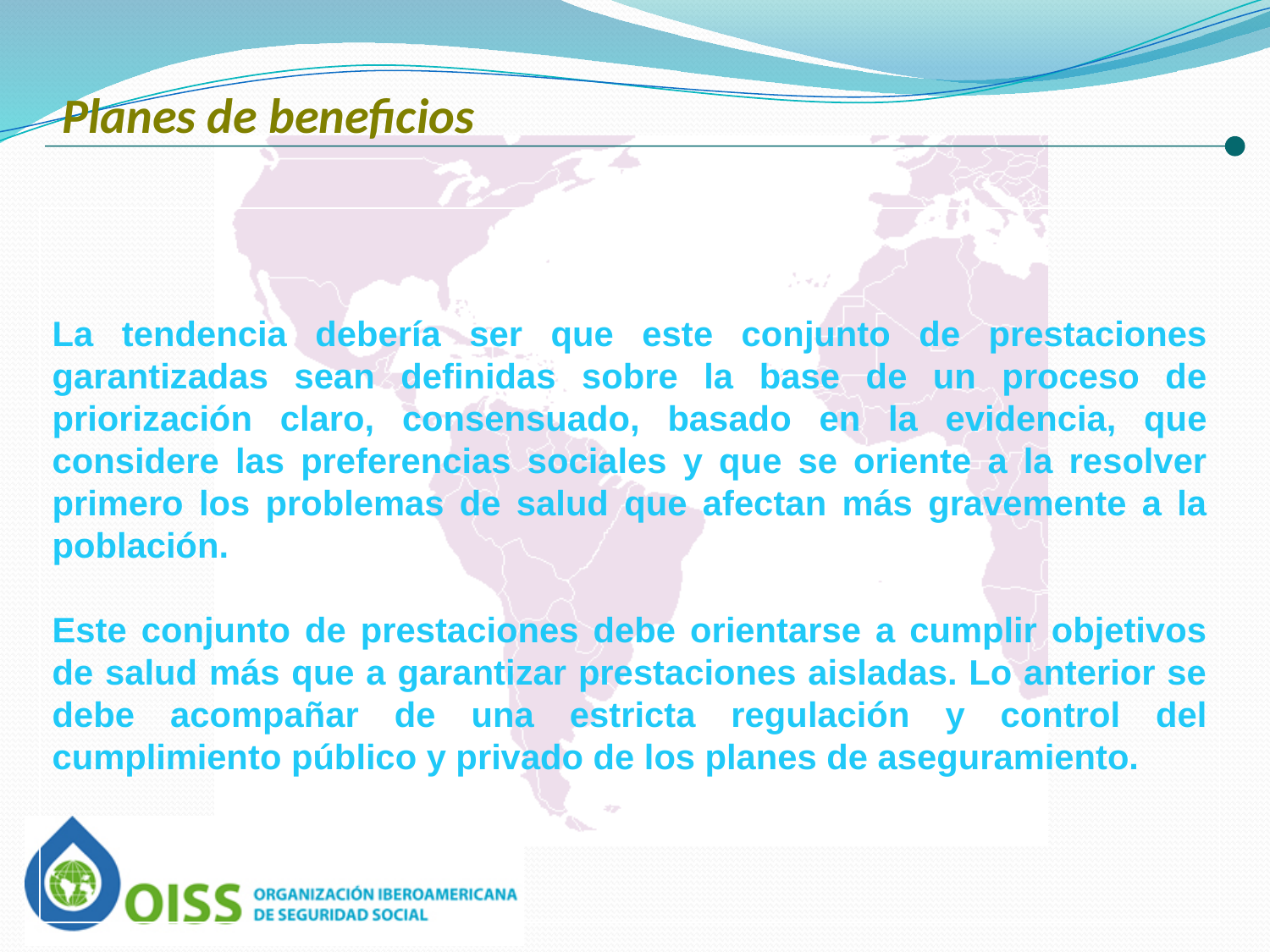

Planes de beneficios

La tendencia debería ser que este conjunto de prestaciones garantizadas sean definidas sobre la base de un proceso de priorización claro, consensuado, basado en la evidencia, que considere las preferencias sociales y que se oriente a la resolver primero los problemas de salud que afectan más gravemente a la población.

Este conjunto de prestaciones debe orientarse a cumplir objetivos de salud más que a garantizar prestaciones aisladas. Lo anterior se debe acompañar de una estricta regulación y control del cumplimiento público y privado de los planes de aseguramiento.